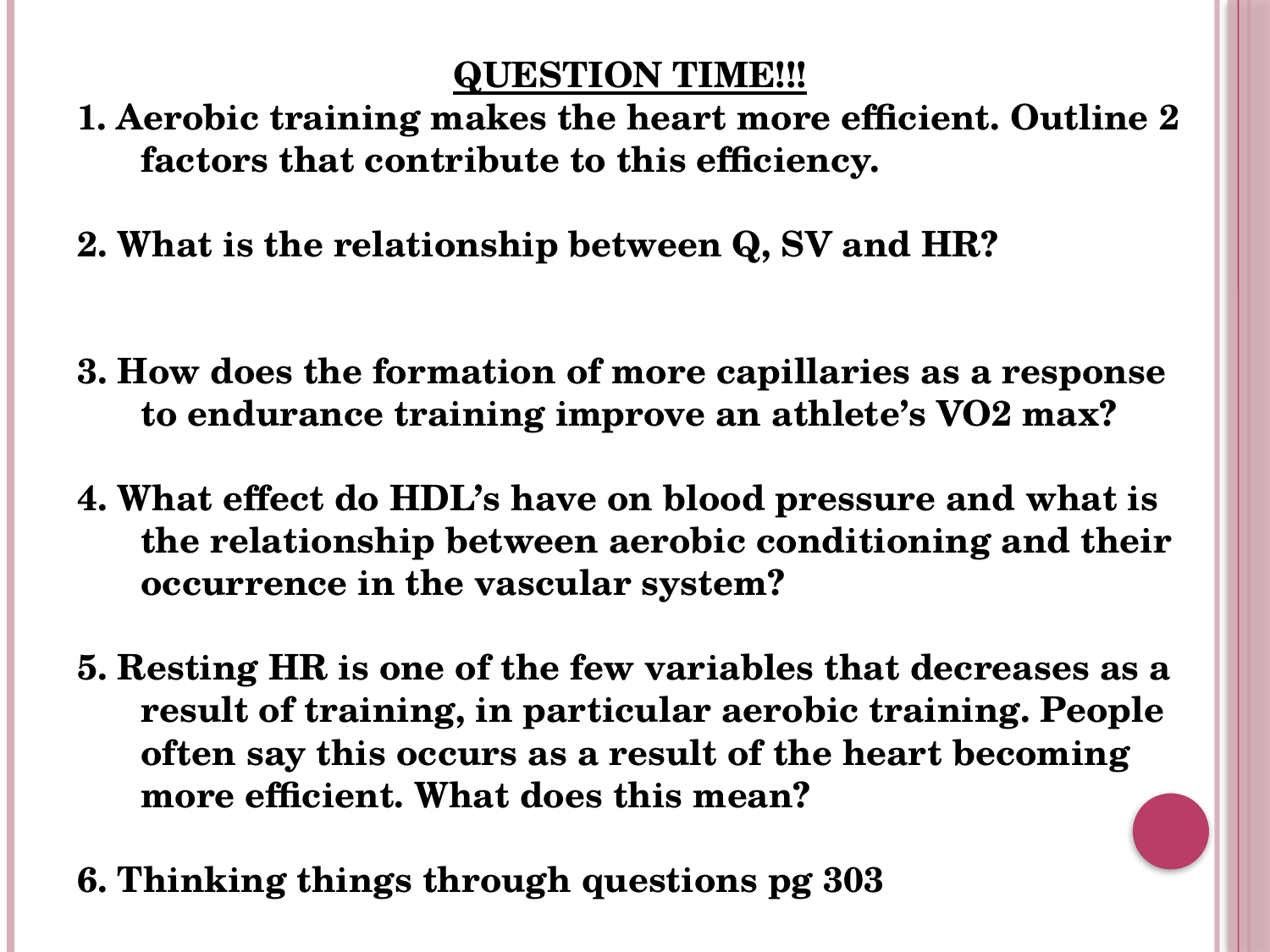

QUESTION TIME!!!
1. Aerobic training makes the heart more efficient. Outline 2 factors that contribute to this efficiency.

2. What is the relationship between Q, SV and HR?

3. How does the formation of more capillaries as a response to endurance training improve an athlete’s VO2 max?

4. What effect do HDL’s have on blood pressure and what is the relationship between aerobic conditioning and their occurrence in the vascular system?

5. Resting HR is one of the few variables that decreases as a result of training, in particular aerobic training. People often say this occurs as a result of the heart becoming more efficient. What does this mean?

6. Thinking things through questions pg 303